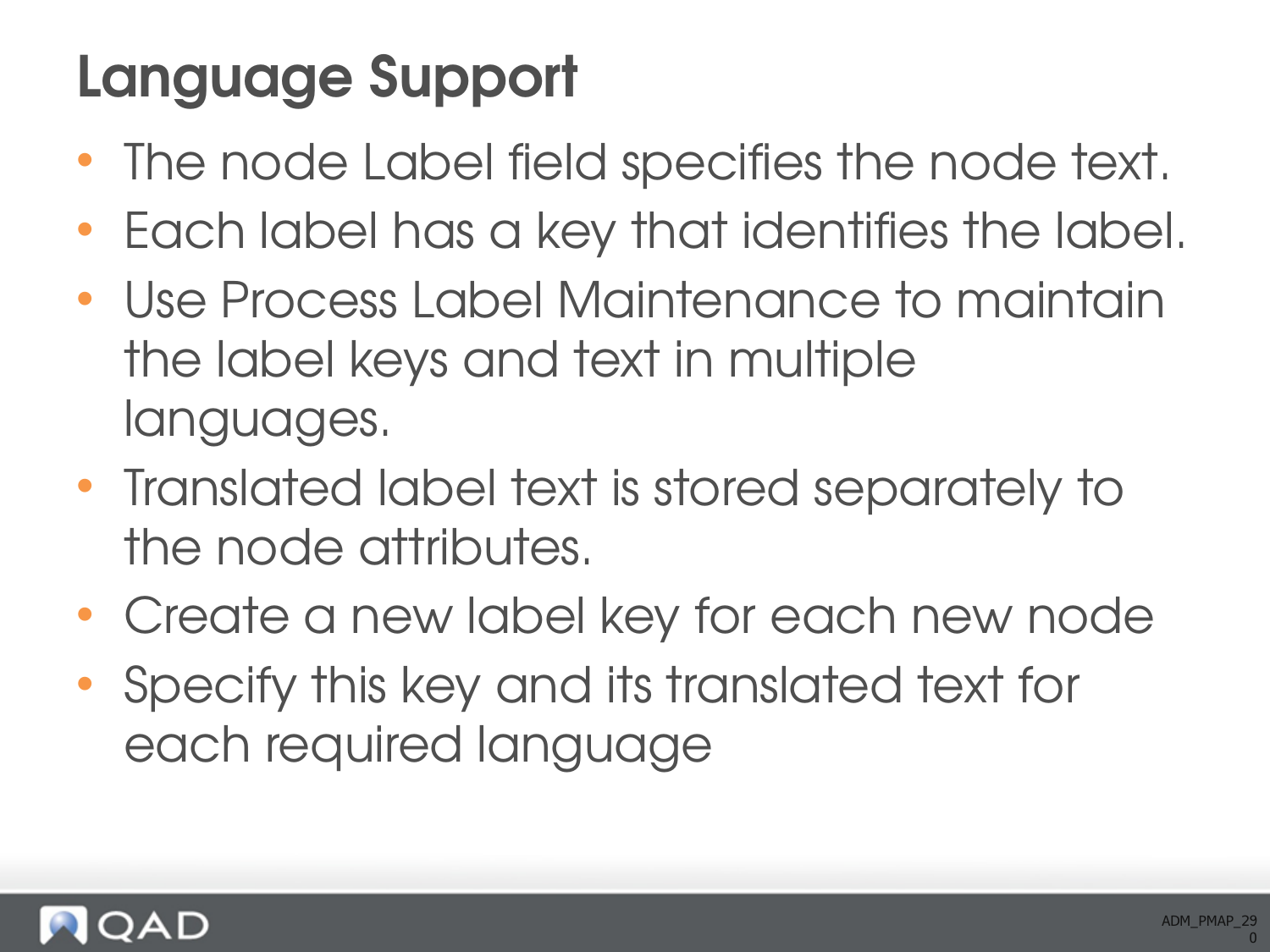

# Language Support
The node Label field specifies the node text.
Each label has a key that identifies the label.
Use Process Label Maintenance to maintain the label keys and text in multiple languages.
Translated label text is stored separately to the node attributes.
Create a new label key for each new node
Specify this key and its translated text for each required language

ADM_PMAP_290